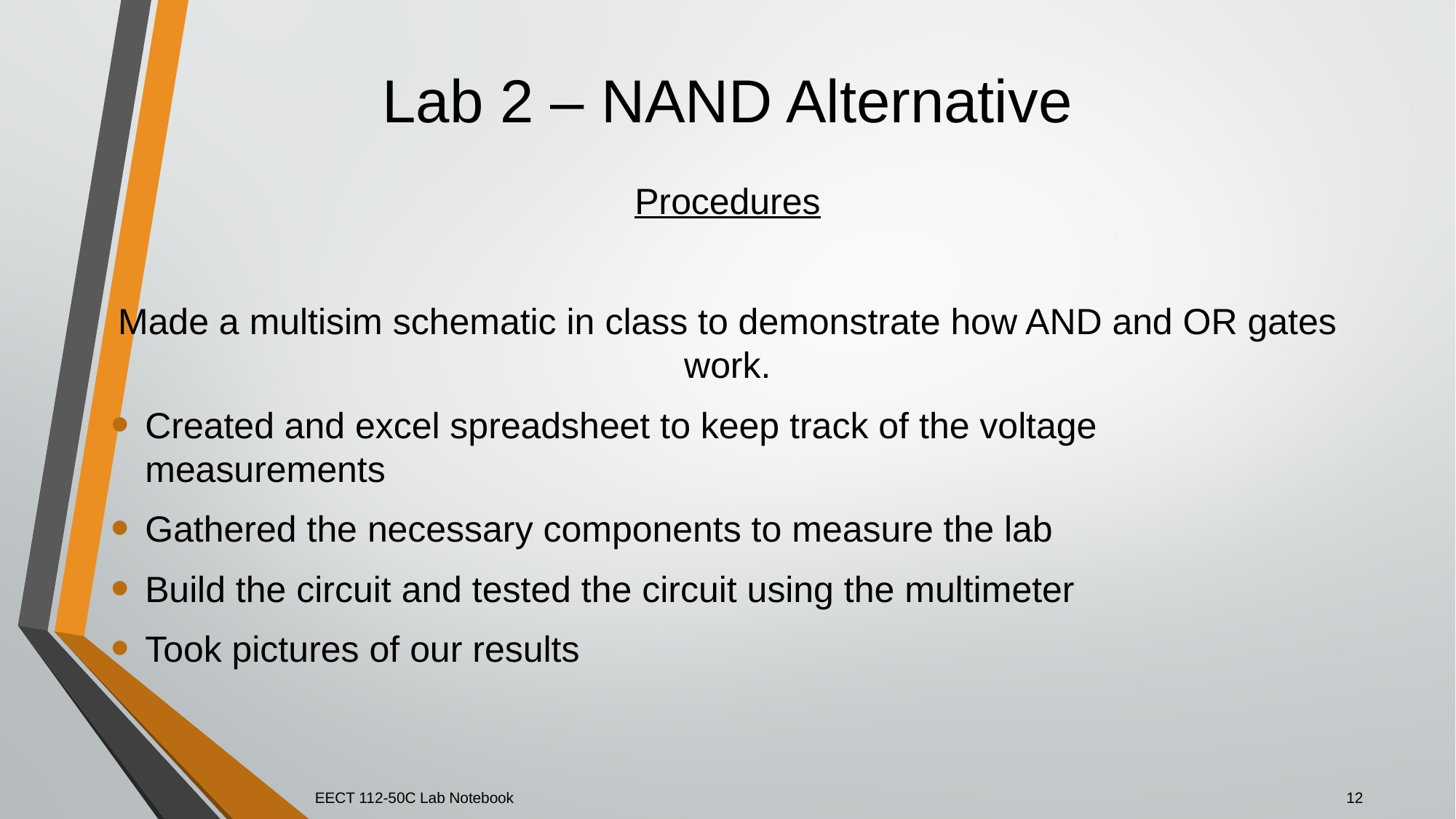

# Lab 2 – NAND Alternative
Procedures

Made a multisim schematic in class to demonstrate how AND and OR gates work.
Created and excel spreadsheet to keep track of the voltage measurements
Gathered the necessary components to measure the lab
Build the circuit and tested the circuit using the multimeter
Took pictures of our results

EECT 112-50C Lab Notebook
12